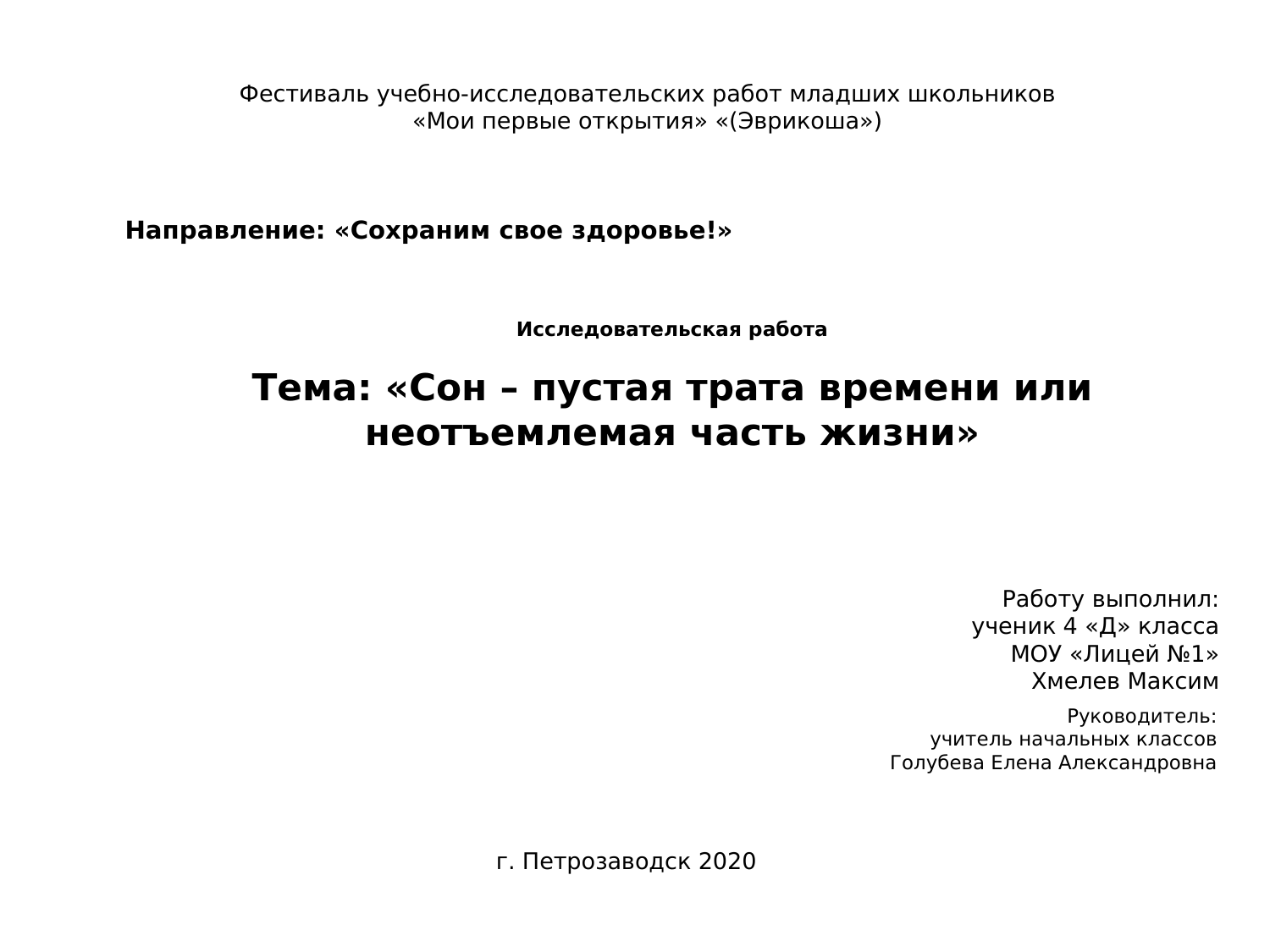

Фестиваль учебно-исследовательских работ младших школьников «Мои первые открытия» «(Эврикоша»)
Направление: «Сохраним свое здоровье!»
Исследовательская работа

Тема: «Сон – пустая трата времени или неотъемлемая часть жизни»

Работу выполнил:
ученик 4 «Д» класса
МОУ «Лицей №1»
Хмелев Максим

Руководитель:
учитель начальных классов
Голубева Елена Александровна
г. Петрозаводск 2020